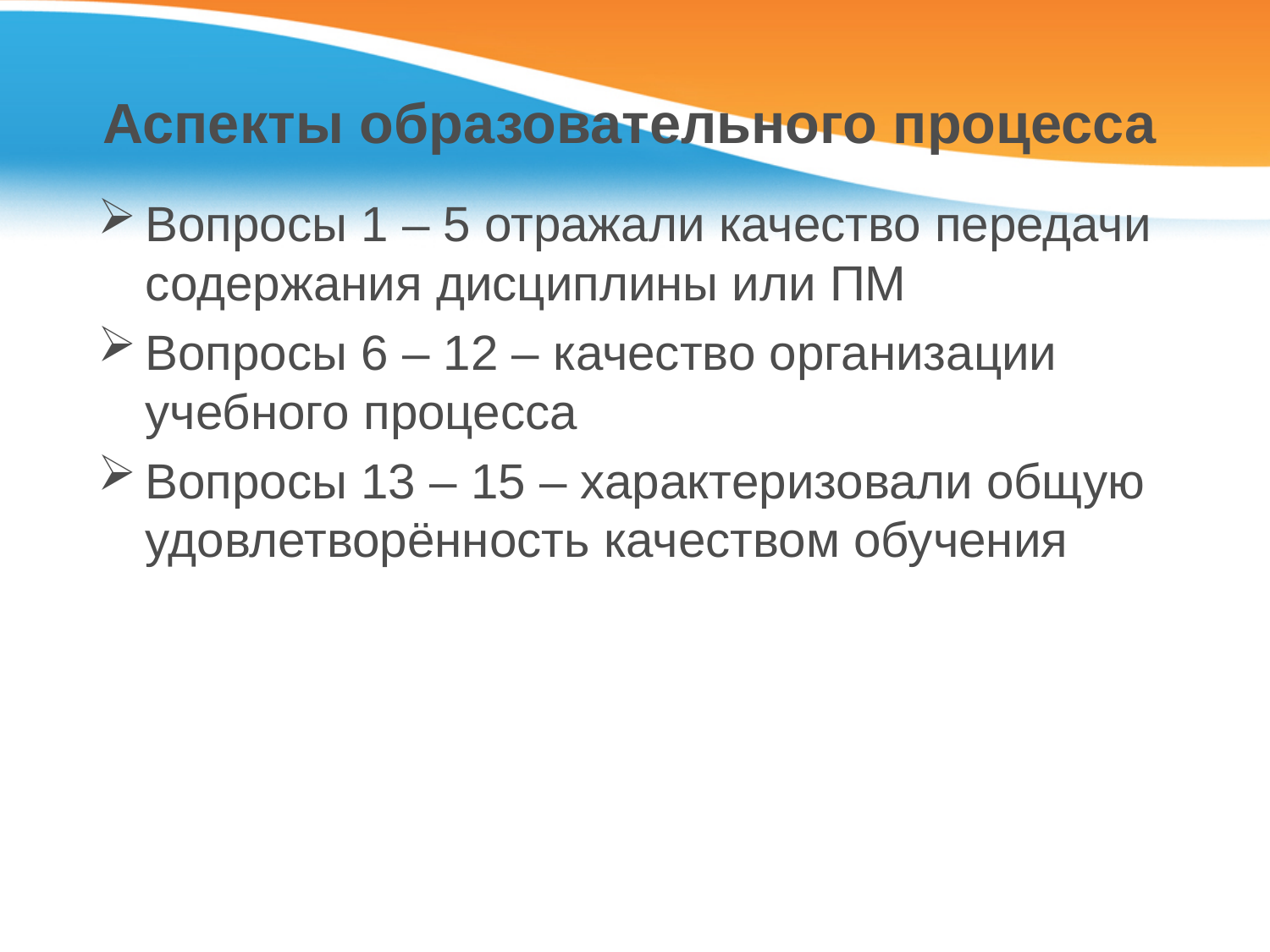

# Аспекты образовательного процесса
Вопросы 1 – 5 отражали качество передачи содержания дисциплины или ПМ
Вопросы 6 – 12 – качество организации учебного процесса
Вопросы 13 – 15 – характеризовали общую удовлетворённость качеством обучения